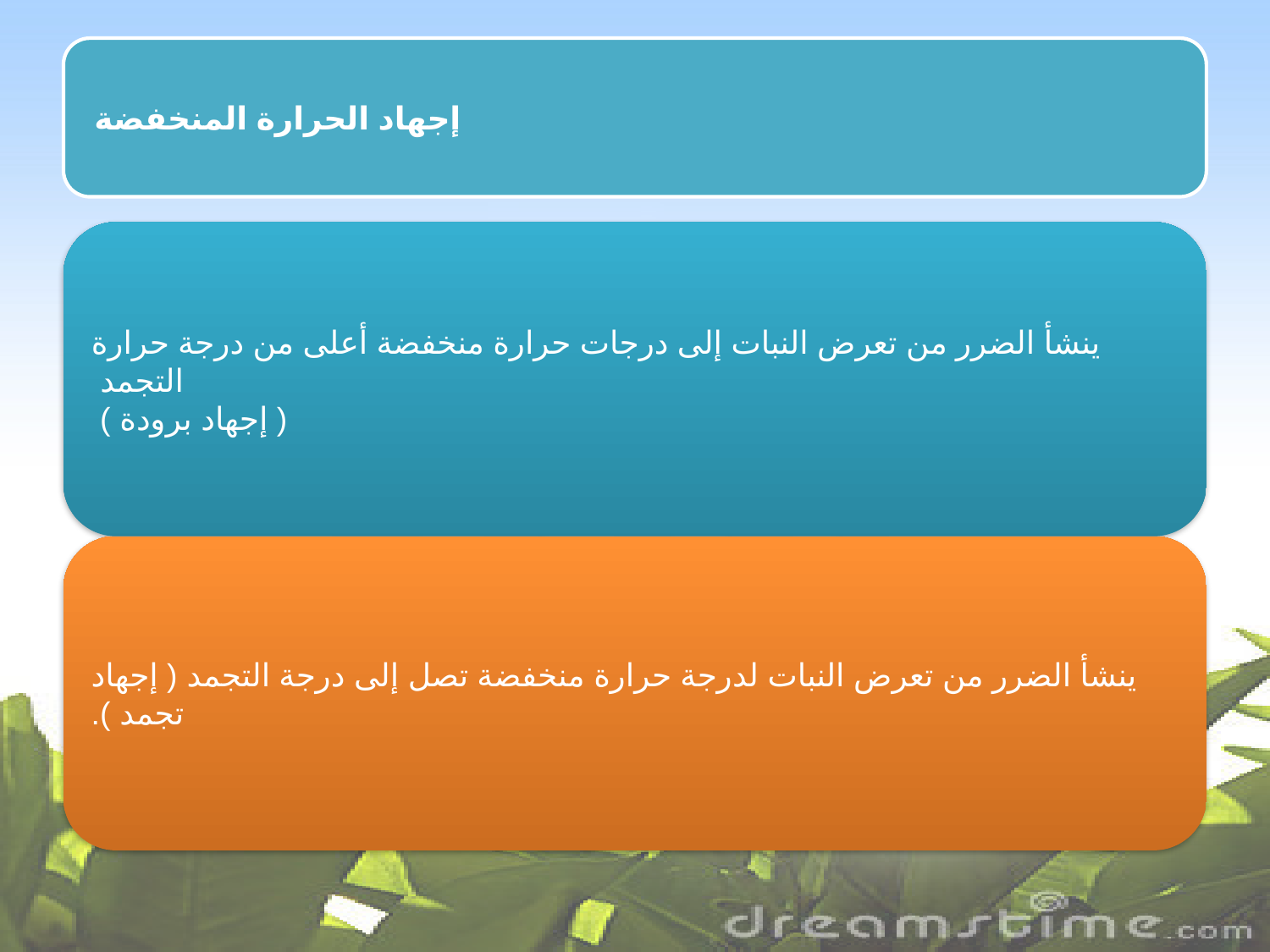

إجهاد الحرارة المنخفضة
ينشأ الضرر من تعرض النبات إلى درجات حرارة منخفضة أعلى من درجة حرارة التجمد
( إجهاد برودة )
ينشأ الضرر من تعرض النبات لدرجة حرارة منخفضة تصل إلى درجة التجمد ( إجهاد تجمد ).